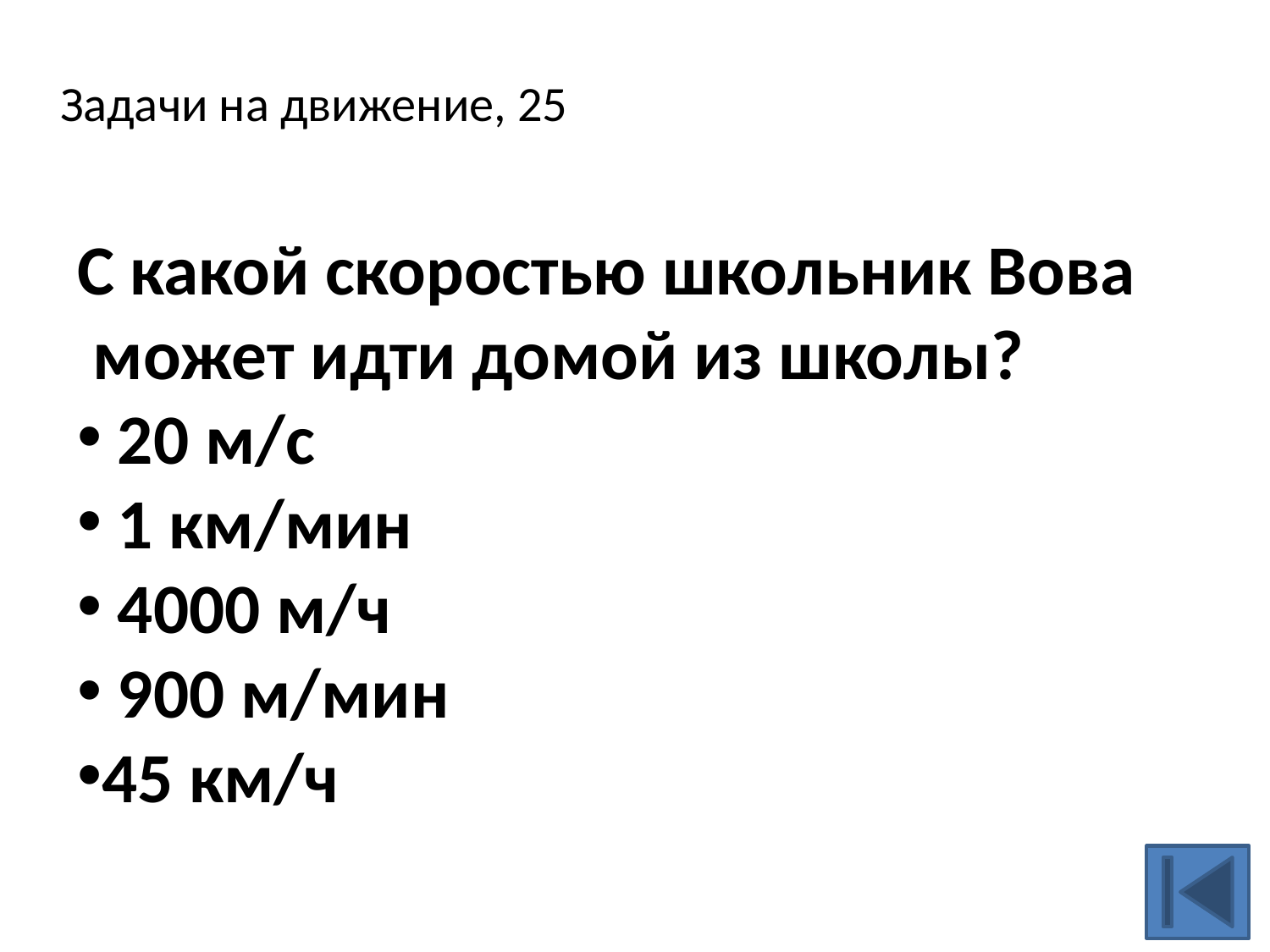

Задачи на движение, 25
С какой скоростью школьник Вова
 может идти домой из школы?
 20 м/с
 1 км/мин
 4000 м/ч
 900 м/мин
45 км/ч